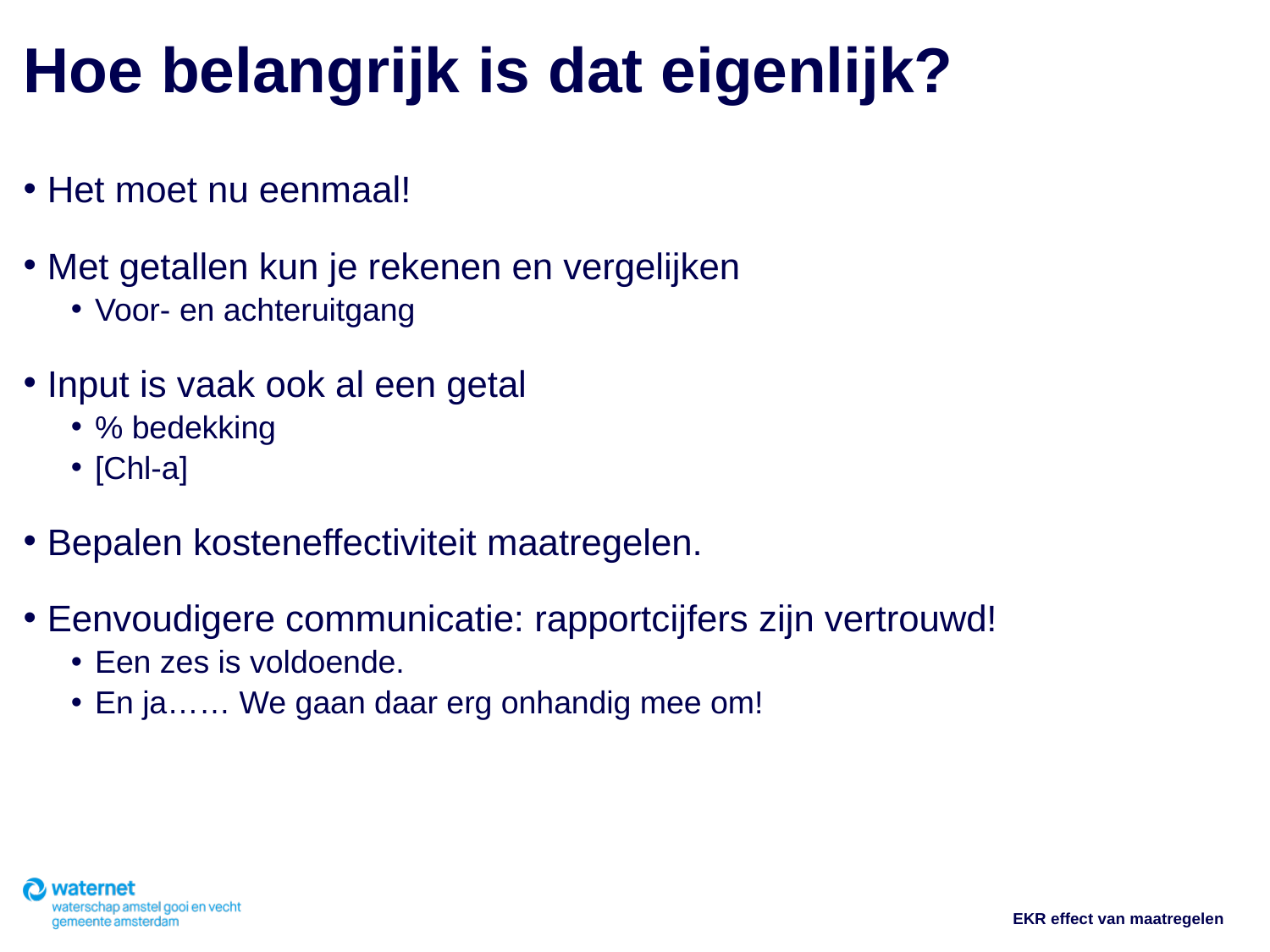

# Hoe belangrijk is dat eigenlijk?
Het moet nu eenmaal!
Met getallen kun je rekenen en vergelijken
Voor- en achteruitgang
Input is vaak ook al een getal
% bedekking
[Chl-a]
Bepalen kosteneffectiviteit maatregelen.
Eenvoudigere communicatie: rapportcijfers zijn vertrouwd!
Een zes is voldoende.
En ja…… We gaan daar erg onhandig mee om!